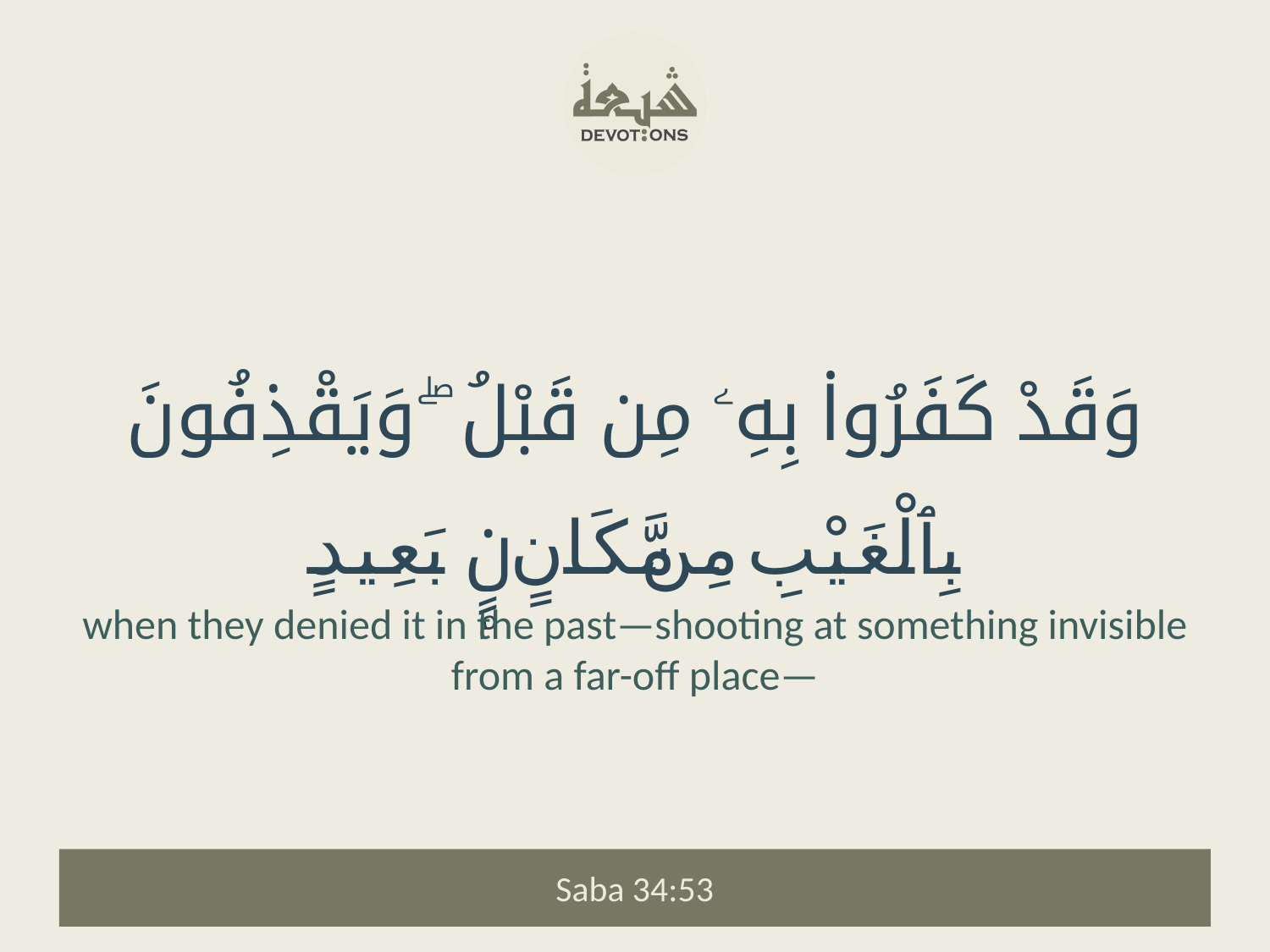

وَقَدْ كَفَرُوا۟ بِهِۦ مِن قَبْلُ ۖ وَيَقْذِفُونَ بِٱلْغَيْبِ مِن مَّكَانٍۭ بَعِيدٍ
when they denied it in the past—shooting at something invisible from a far-off place—
Saba 34:53